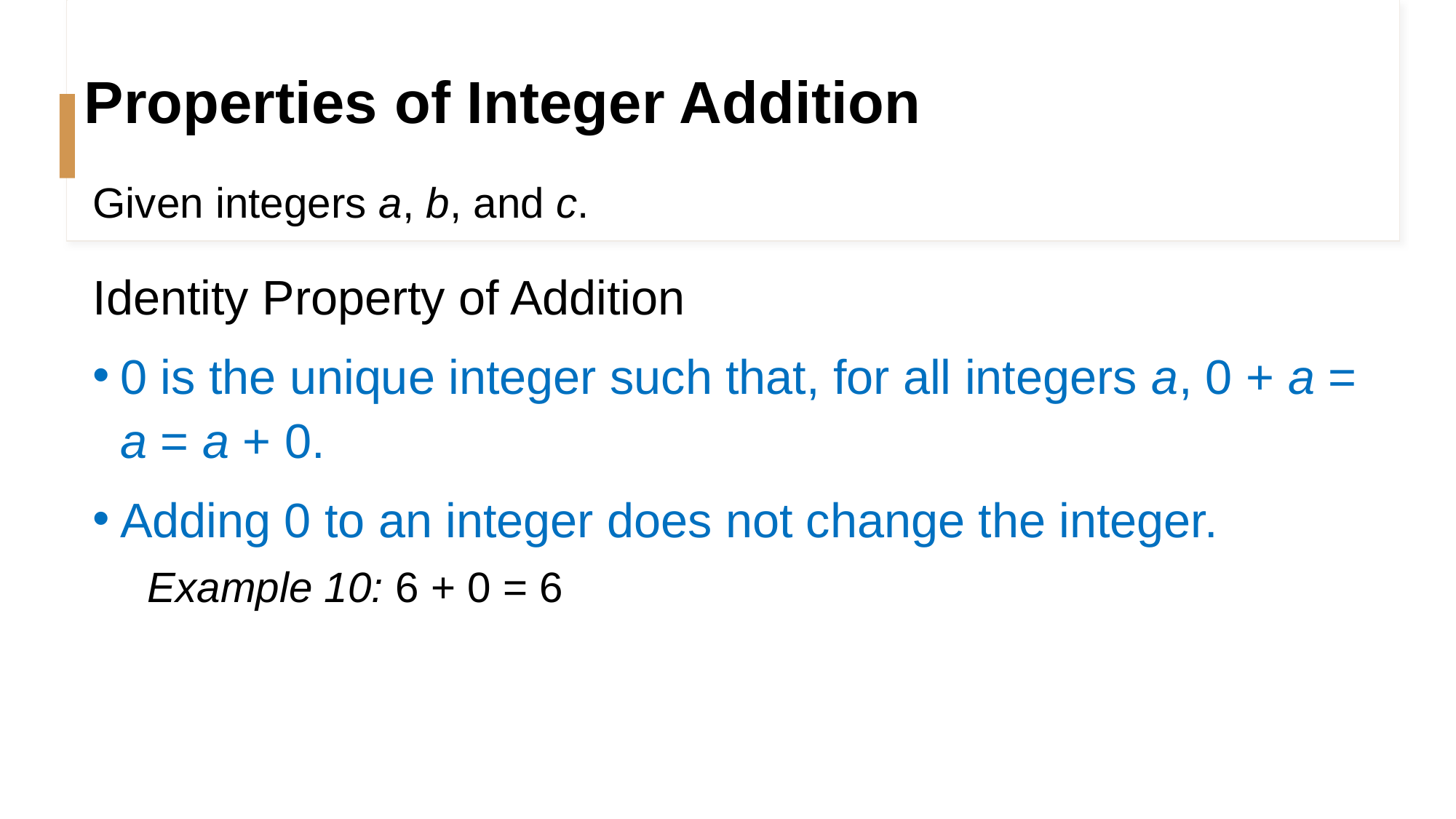

# Properties of Integer Addition
Given integers a, b, and c.
Identity Property of Addition
0 is the unique integer such that, for all integers a, 0 + a = a = a + 0.
Adding 0 to an integer does not change the integer.
Example 10: 6 + 0 = 6